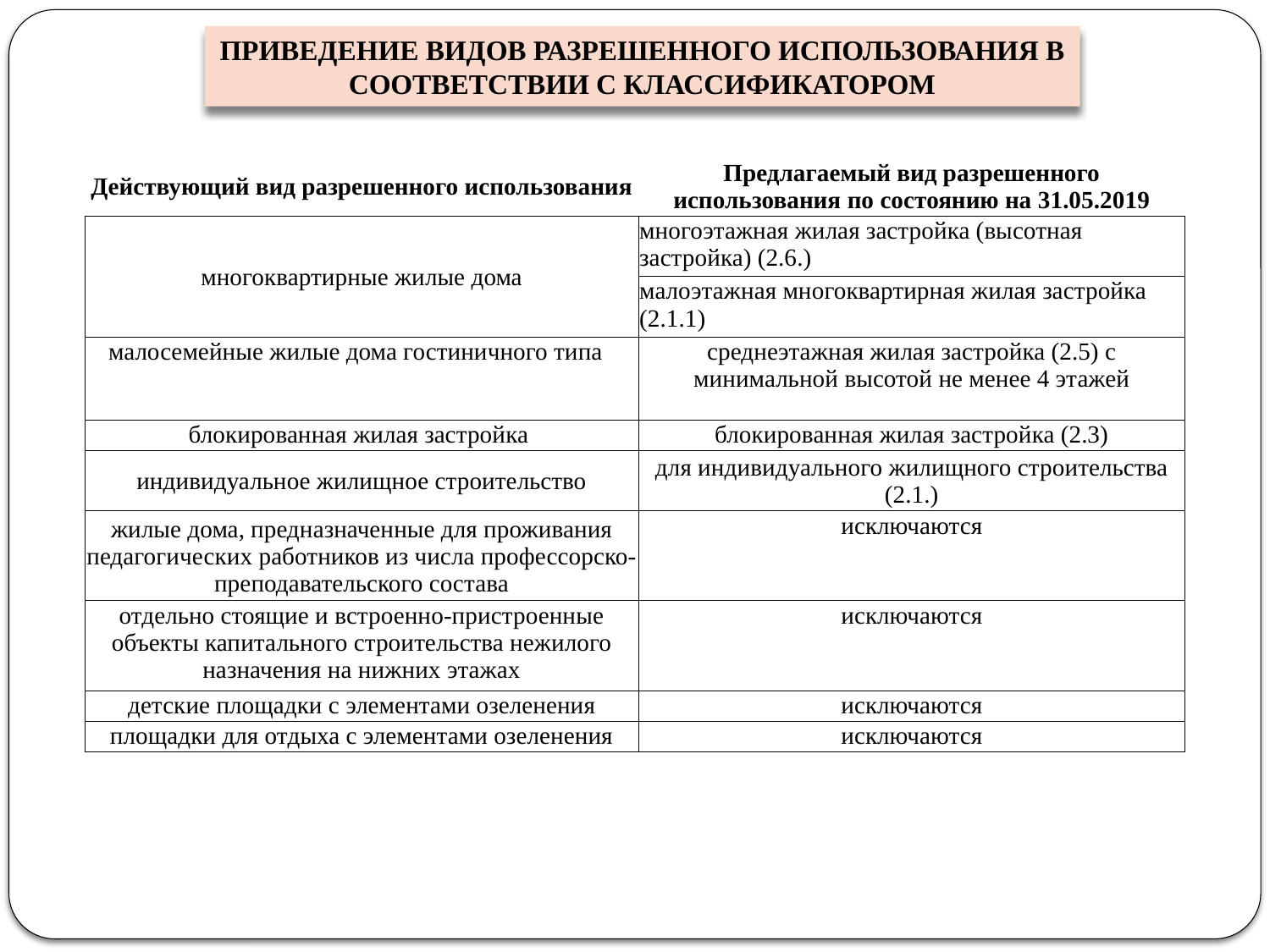

ПРИВЕДЕНИЕ ВИДОВ РАЗРЕШЕННОГО ИСПОЛЬЗОВАНИЯ В СООТВЕТСТВИИ С КЛАССИФИКАТОРОМ
| Действующий вид разрешенного использования | Предлагаемый вид разрешенного использования по состоянию на 31.05.2019 |
| --- | --- |
| многоквартирные жилые дома | многоэтажная жилая застройка (высотная застройка) (2.6.) |
|  | малоэтажная многоквартирная жилая застройка (2.1.1) |
| малосемейные жилые дома гостиничного типа | среднеэтажная жилая застройка (2.5) с минимальной высотой не менее 4 этажей |
| блокированная жилая застройка | блокированная жилая застройка (2.3) |
| индивидуальное жилищное строительство | для индивидуального жилищного строительства (2.1.) |
| жилые дома, предназначенные для проживания педагогических работников из числа профессорско-преподавательского состава | исключаются |
| отдельно стоящие и встроенно-пристроенные объекты капитального строительства нежилого назначения на нижних этажах | исключаются |
| детские площадки с элементами озеленения | исключаются |
| площадки для отдыха с элементами озеленения | исключаются |